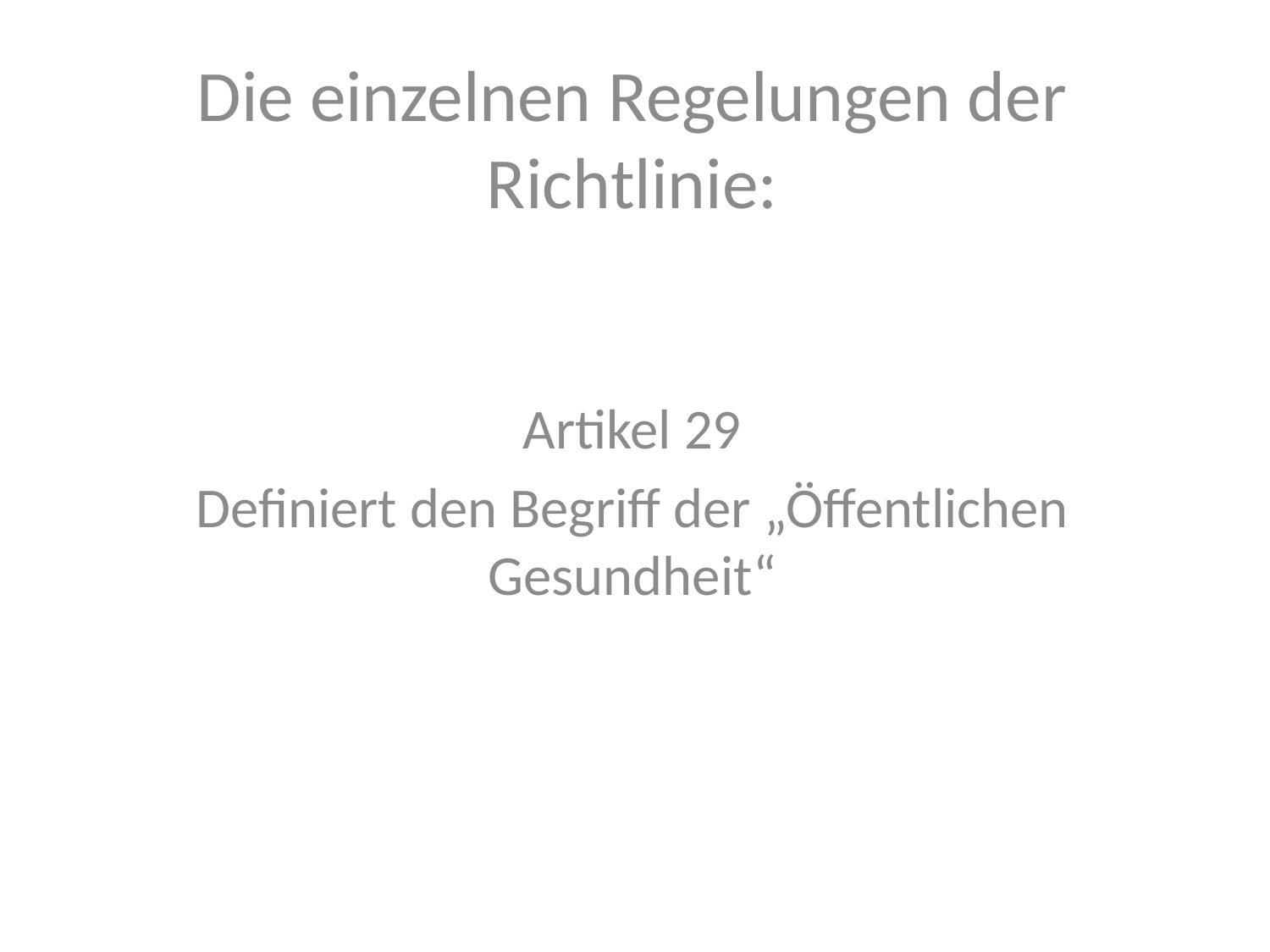

Die einzelnen Regelungen der Richtlinie:

Artikel 29
Definiert den Begriff der „Öffentlichen Gesundheit“